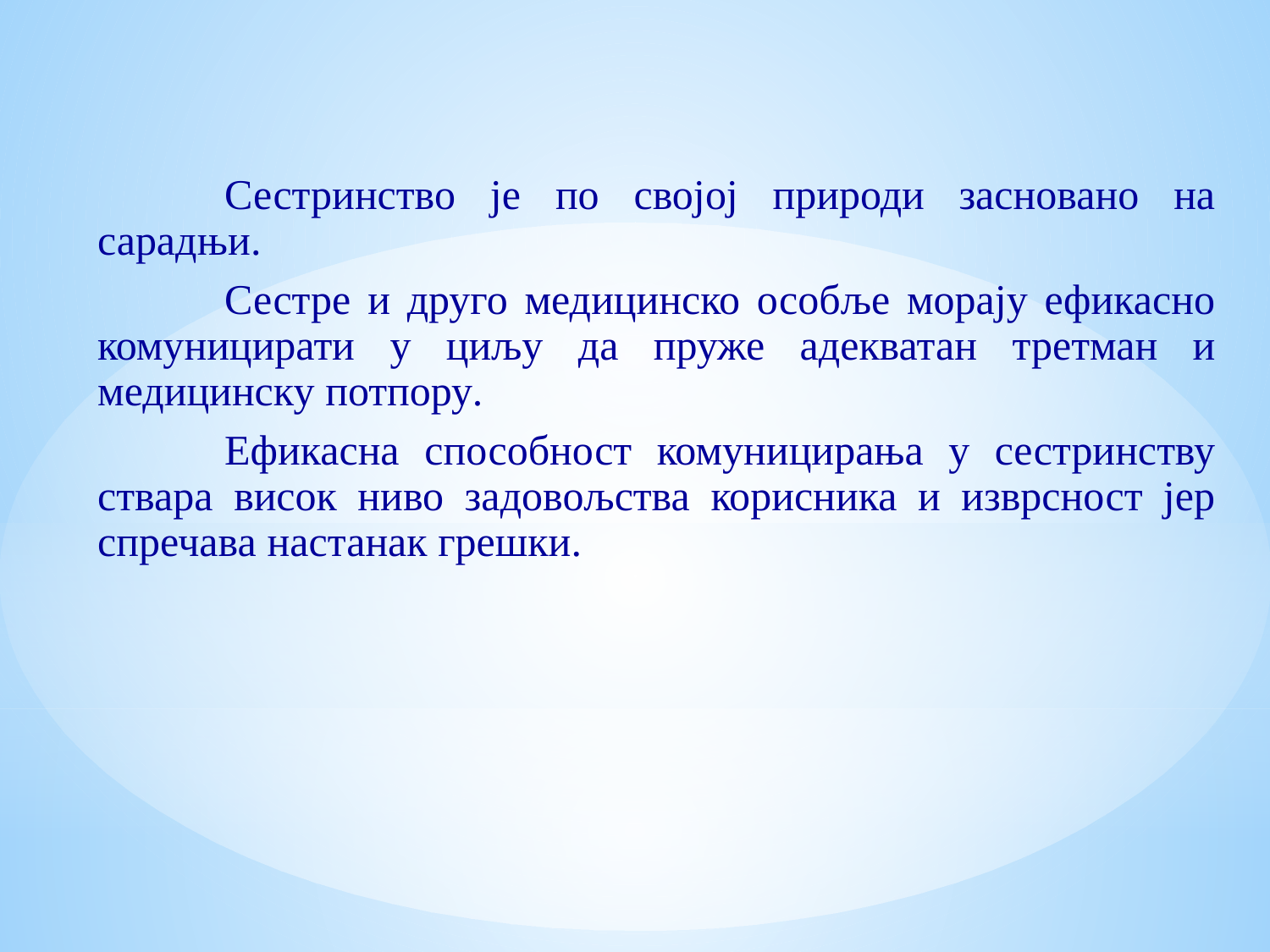

Сестринство је по својој природи засновано на сарадњи.
	Сестре и друго медицинско особље морају ефикасно комуницирати у циљу да пруже адекватан третман и медицинску потпору.
	Ефикасна способност комуницирања у сестринству ствара висок ниво задовољства корисника и изврсност јер спречава настанак грешки.